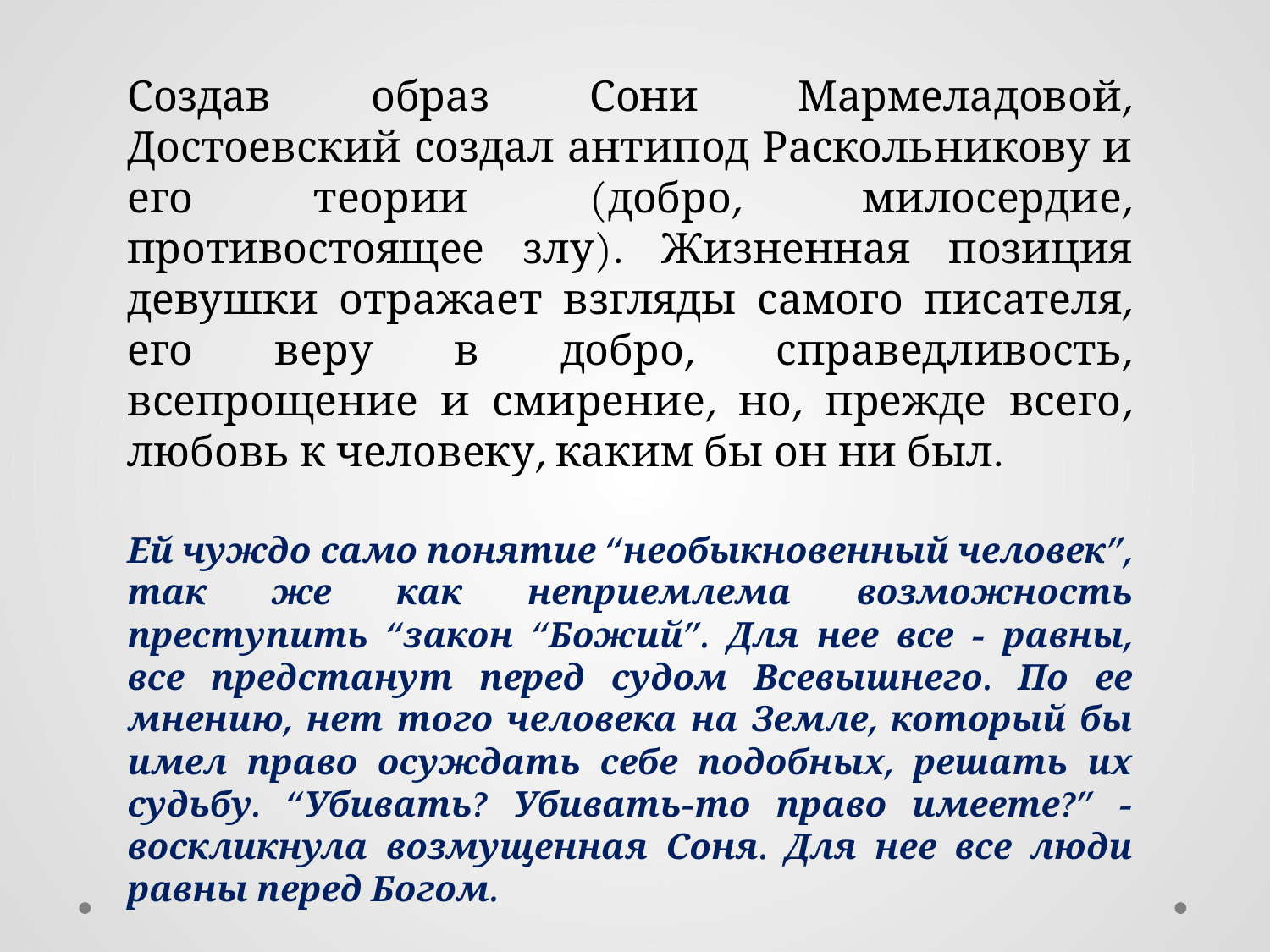

Создав образ Сони Мармеладовой, Достоевский создал антипод Раскольникову и его теории (добро, милосердие, противостоящее злу). Жизненная позиция девушки отражает взгляды самого писателя, его веру в добро, справедливость, всепрощение и смирение, но, прежде всего, любовь к человеку, каким бы он ни был.
Ей чуждо само понятие “необыкновенный человек”, так же как неприемлема возможность преступить “закон “Божий”. Для нее все - равны, все предстанут перед судом Всевышнего. По ее мнению, нет того человека на Земле, который бы имел право осуждать себе подобных, решать их судьбу. “Убивать? Убивать-то право имеете?” - воскликнула возмущенная Соня. Для нее все люди равны перед Богом.